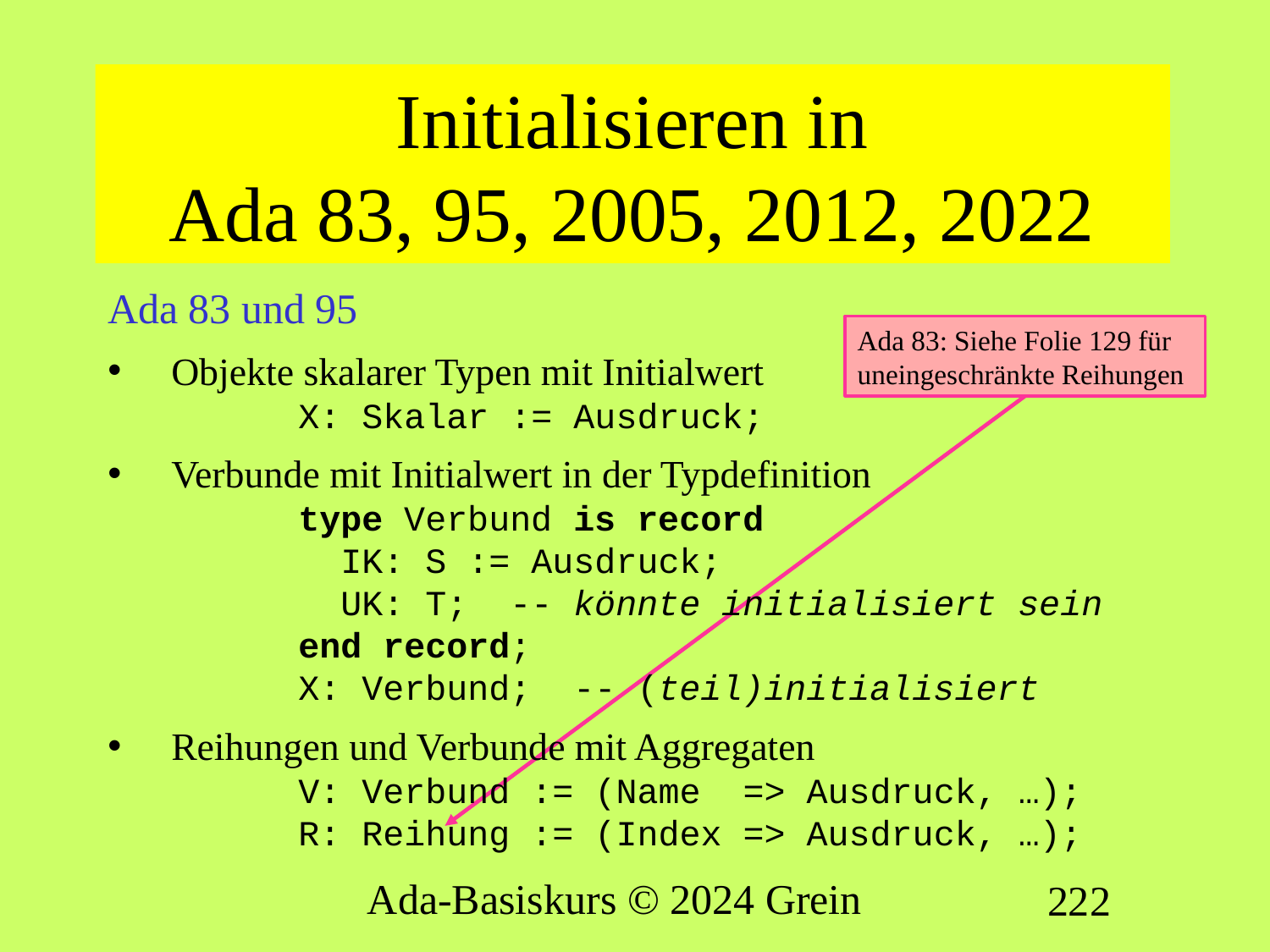

# Initialisieren in Ada 83, 95, 2005, 2012, 2022
Ada 83 und 95
Objekte skalarer Typen mit Initialwert
	X: Skalar := Ausdruck;
Verbunde mit Initialwert in der Typdefinition
	type Verbund is record
	  IK: S := Ausdruck;
	  UK: T;  -- könnte initialisiert sein
	end record;
	X: Verbund;  -- (teil)initialisiert
Reihungen und Verbunde mit Aggregaten
	V: Verbund := (Name  => Ausdruck, …);
	R: Reihung := (Index => Ausdruck, …);
Ada 83: Siehe Folie 129 für uneingeschränkte Reihungen
Ada-Basiskurs © 2024 Grein
222